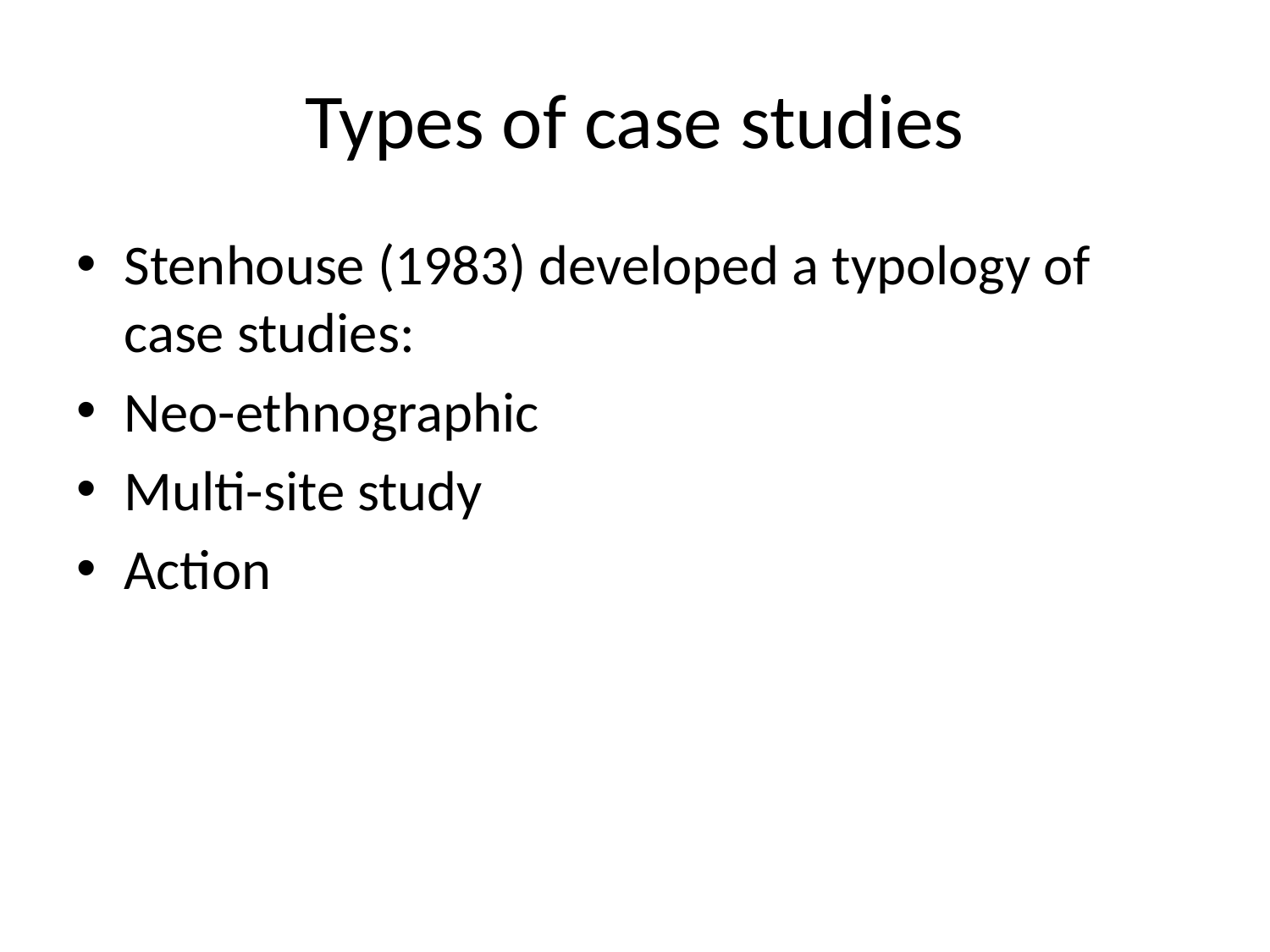

# Types of case studies
Stenhouse (1983) developed a typology of case studies:
Neo-ethnographic
Multi-site study
Action